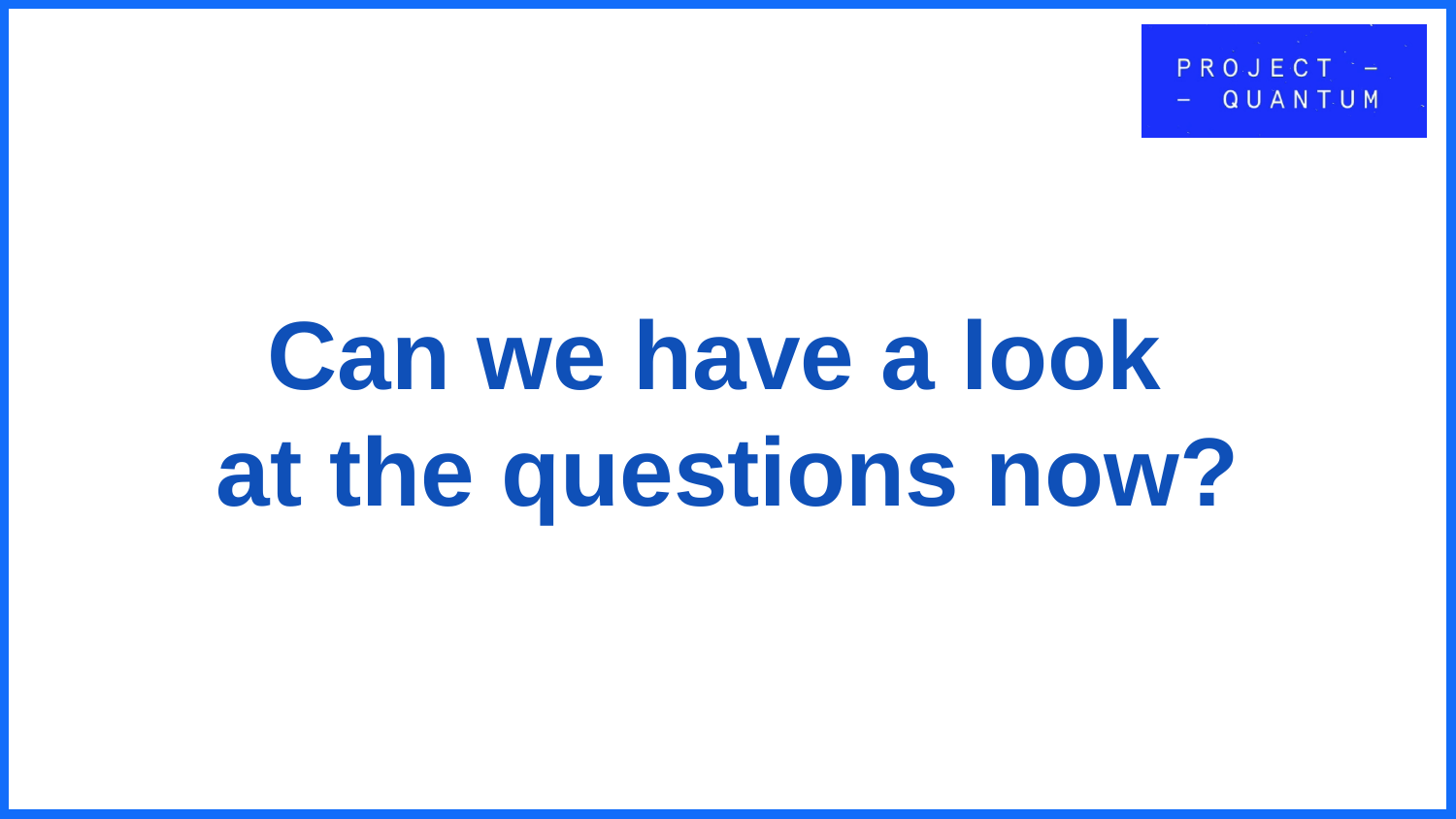

# Can we have a look at the questions now?